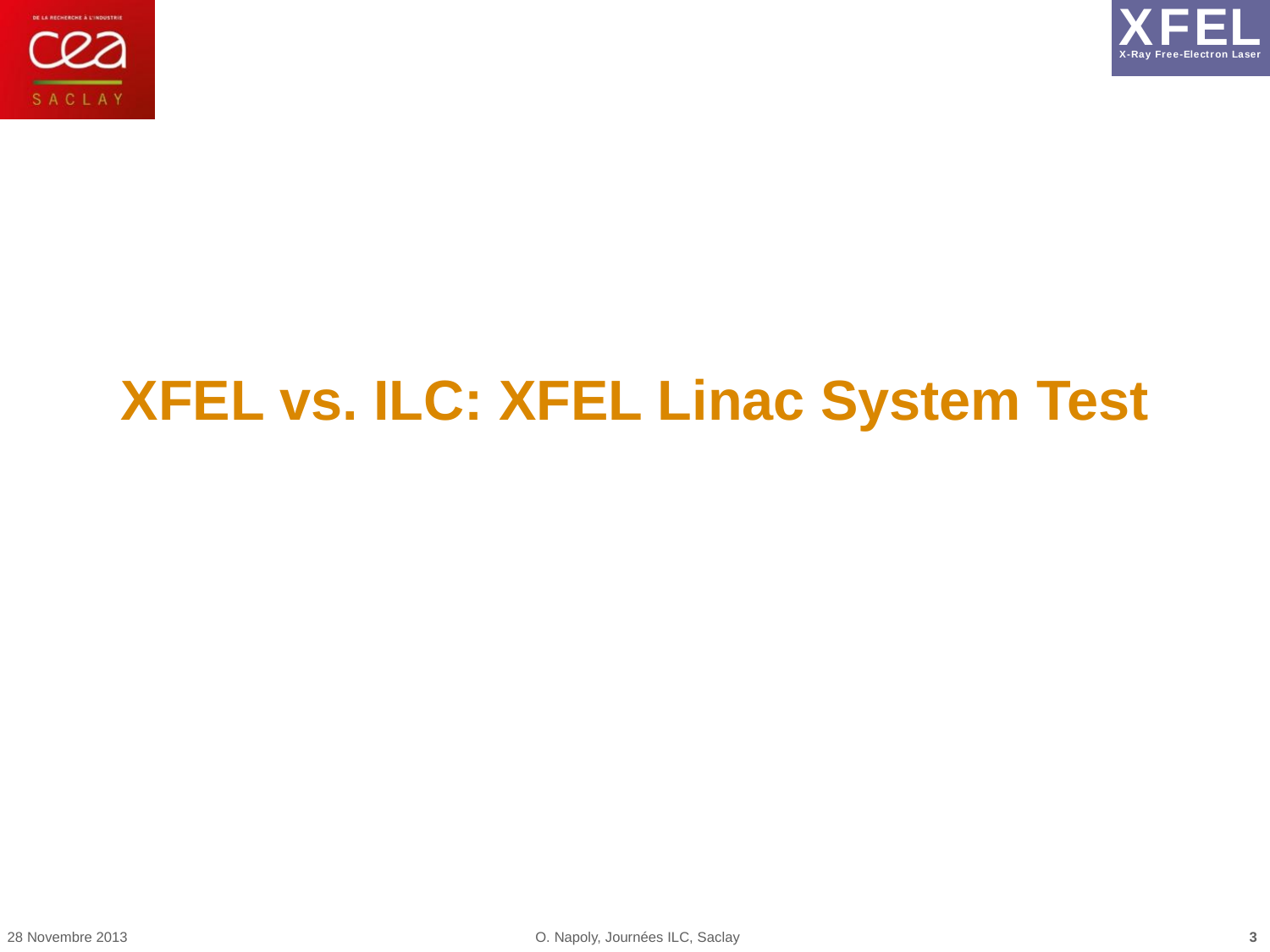

# XFEL vs. ILC: XFEL Linac System Test
28 Novembre 2013
O. Napoly, Journées ILC, Saclay
3